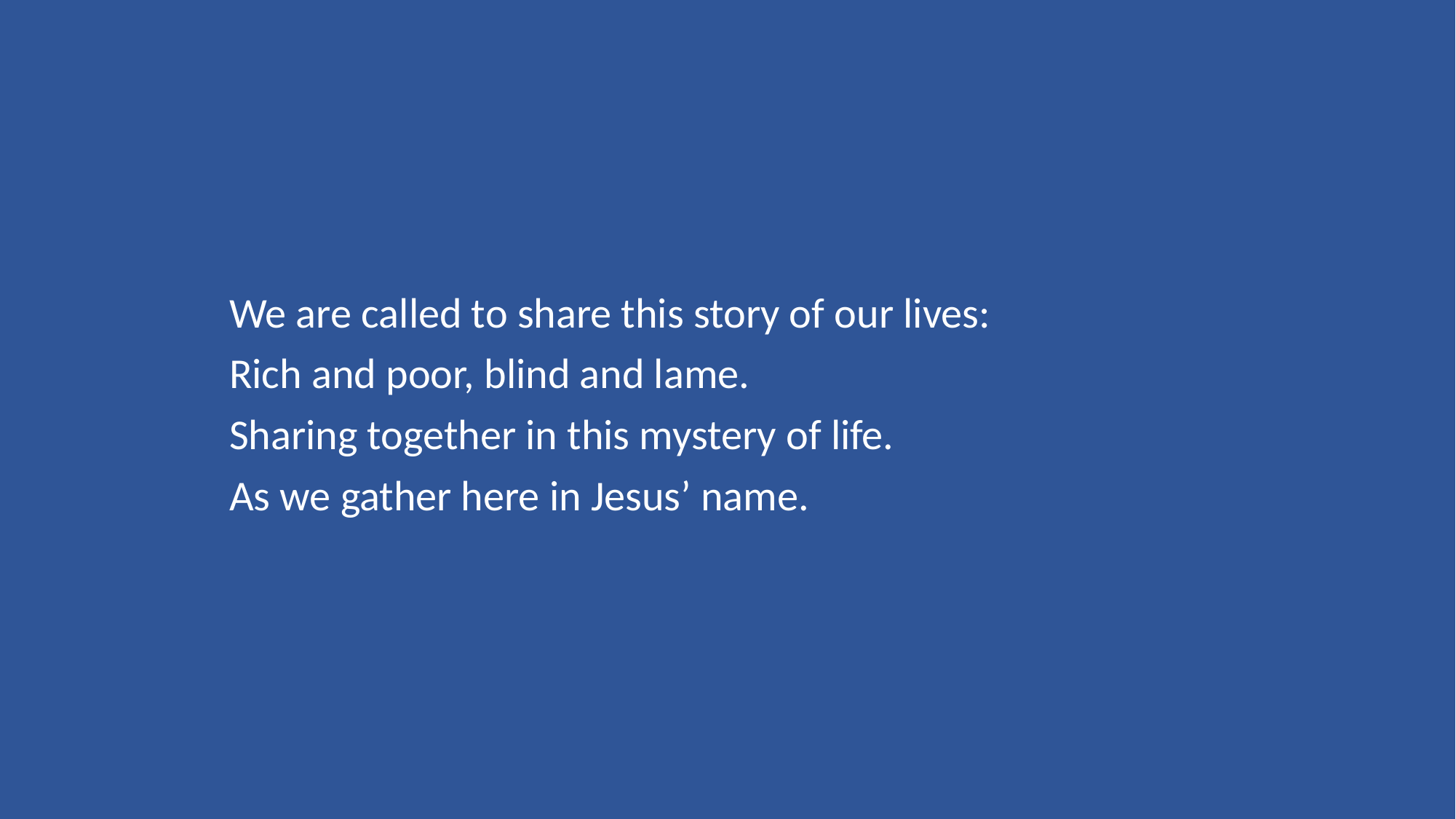

We are called to share this story of our lives:
Rich and poor, blind and lame.
Sharing together in this mystery of life.
As we gather here in Jesus’ name.